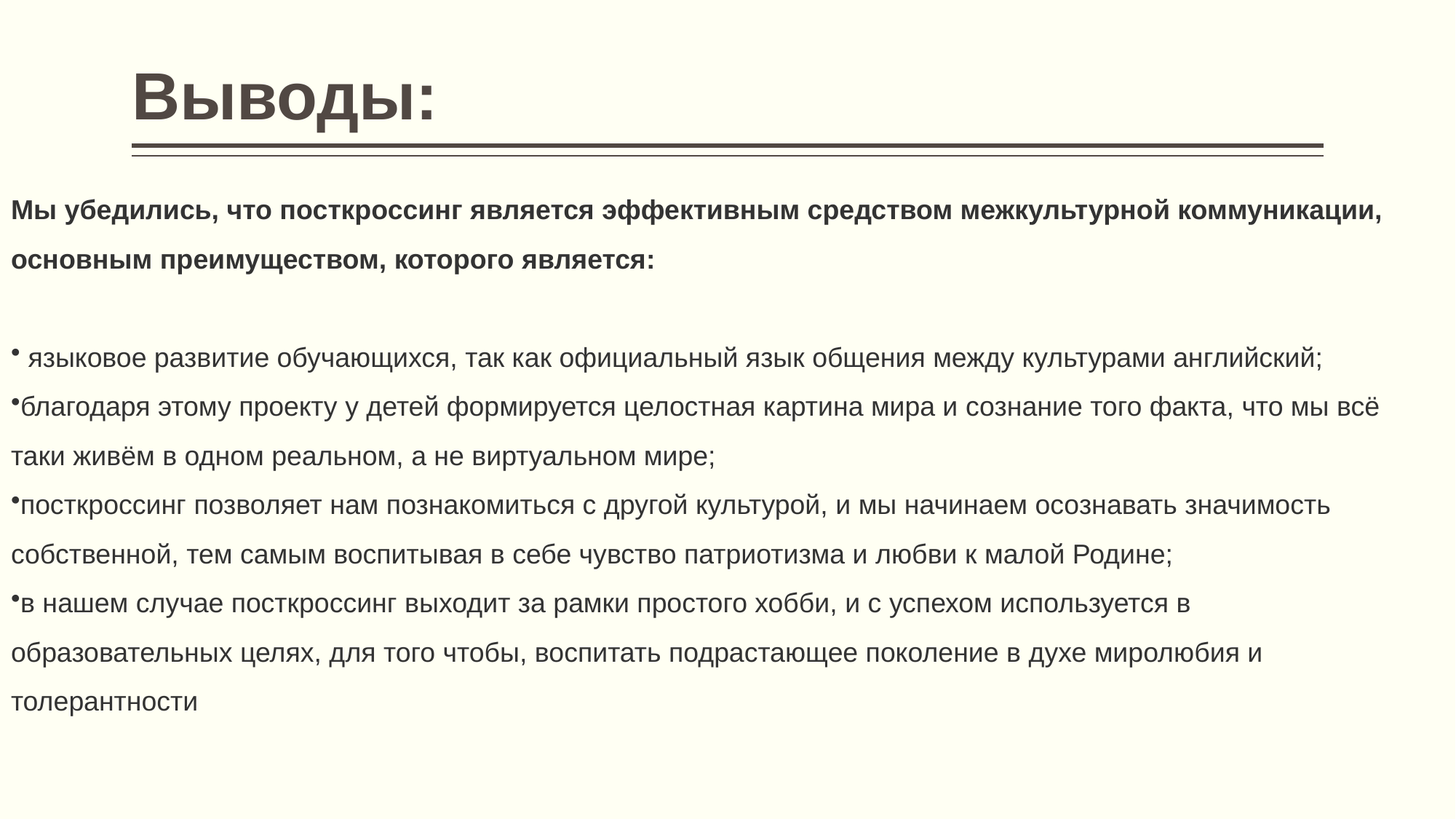

# Выводы:
Мы убедились, что посткроссинг является эффективным средством межкультурной коммуникации, основным преимуществом, которого является:

 языковое развитие обучающихся, так как официальный язык общения между культурами английский;
благодаря этому проекту у детей формируется целостная картина мира и сознание того факта, что мы всё таки живём в одном реальном, а не виртуальном мире;
посткроссинг позволяет нам познакомиться с другой культурой, и мы начинаем осознавать значимость собственной, тем самым воспитывая в себе чувство патриотизма и любви к малой Родине;
в нашем случае посткроссинг выходит за рамки простого хобби, и с успехом используется в образовательных целях, для того чтобы, воспитать подрастающее поколение в духе миролюбия и толерантности